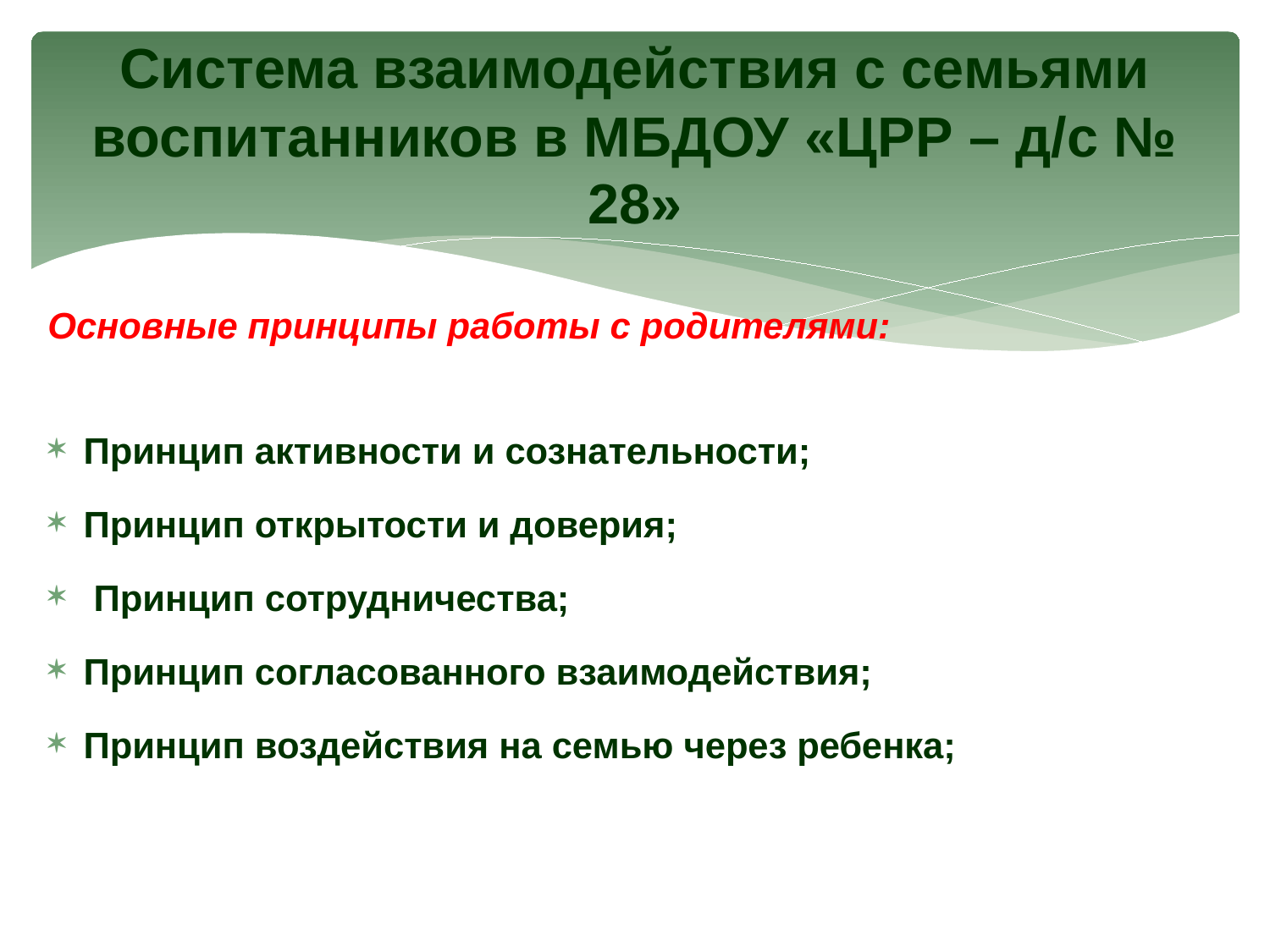

# Система взаимодействия с семьями воспитанников в МБДОУ «ЦРР – д/с № 28»
Основные принципы работы с родителями:

Принцип активности и сознательности;
Принцип открытости и доверия;
 Принцип сотрудничества;
Принцип согласованного взаимодействия;
Принцип воздействия на семью через ребенка;